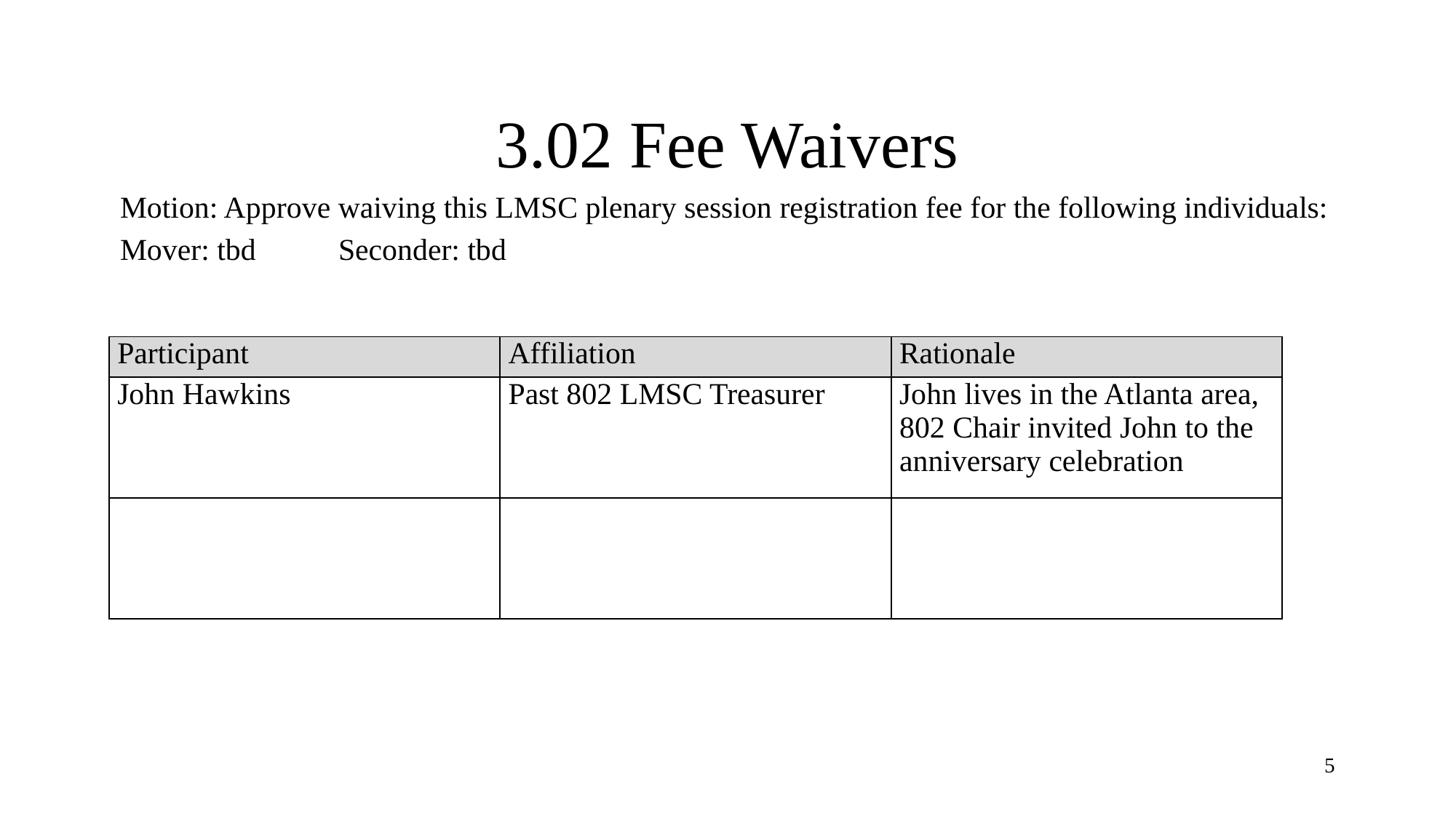

# 3.02 Fee Waivers
Motion: Approve waiving this LMSC plenary session registration fee for the following individuals:
Mover: tbd 	Seconder: tbd
| Participant | Affiliation | Rationale |
| --- | --- | --- |
| John Hawkins | Past 802 LMSC Treasurer | John lives in the Atlanta area, 802 Chair invited John to the anniversary celebration |
|  |  |  |

5